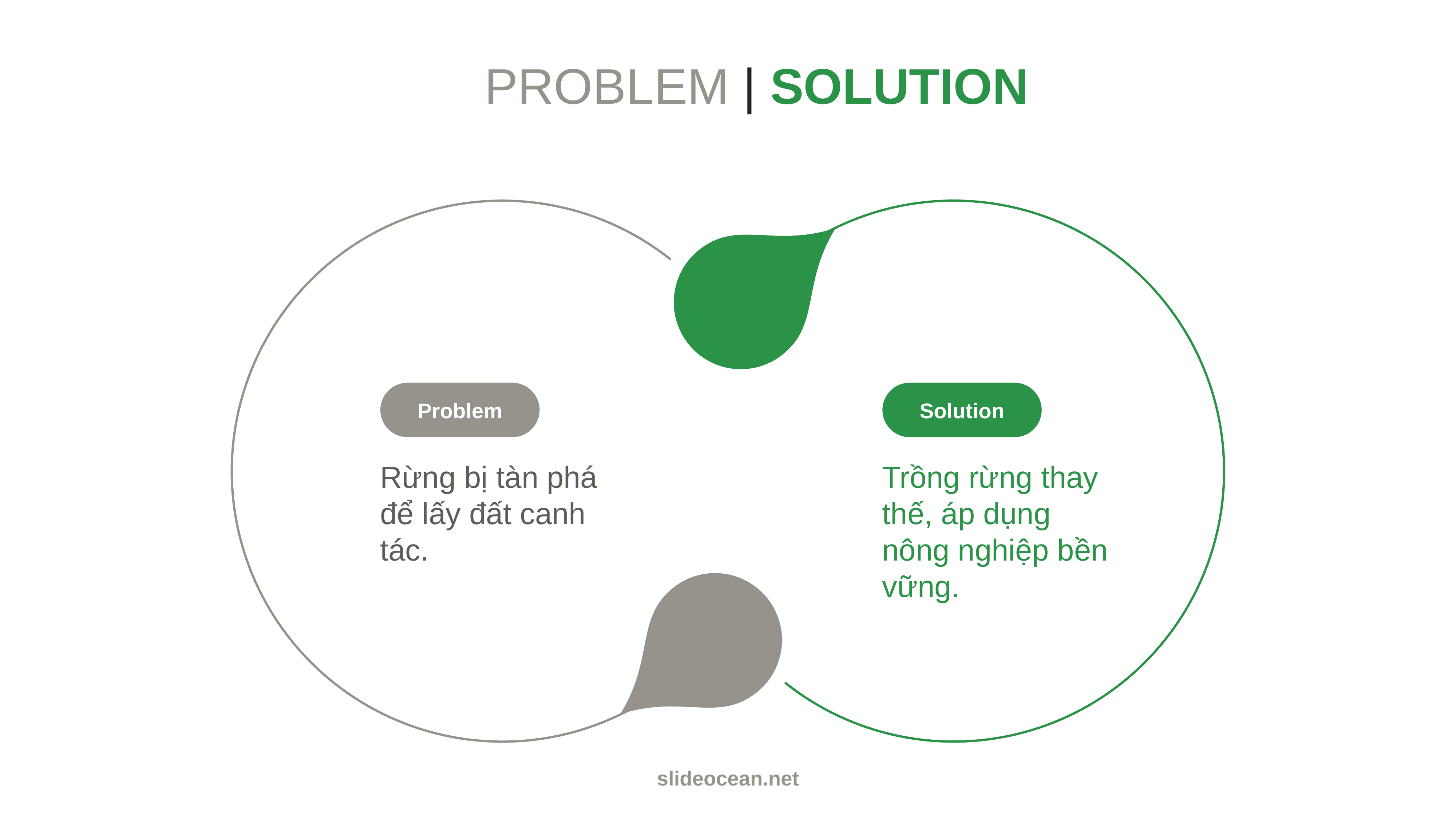

PROBLEM | SOLUTION

Problem
Solution
Rừng bị tàn phá để lấy đất canh tác.
Trồng rừng thay thế, áp dụng nông nghiệp bền vững.
slideocean.net